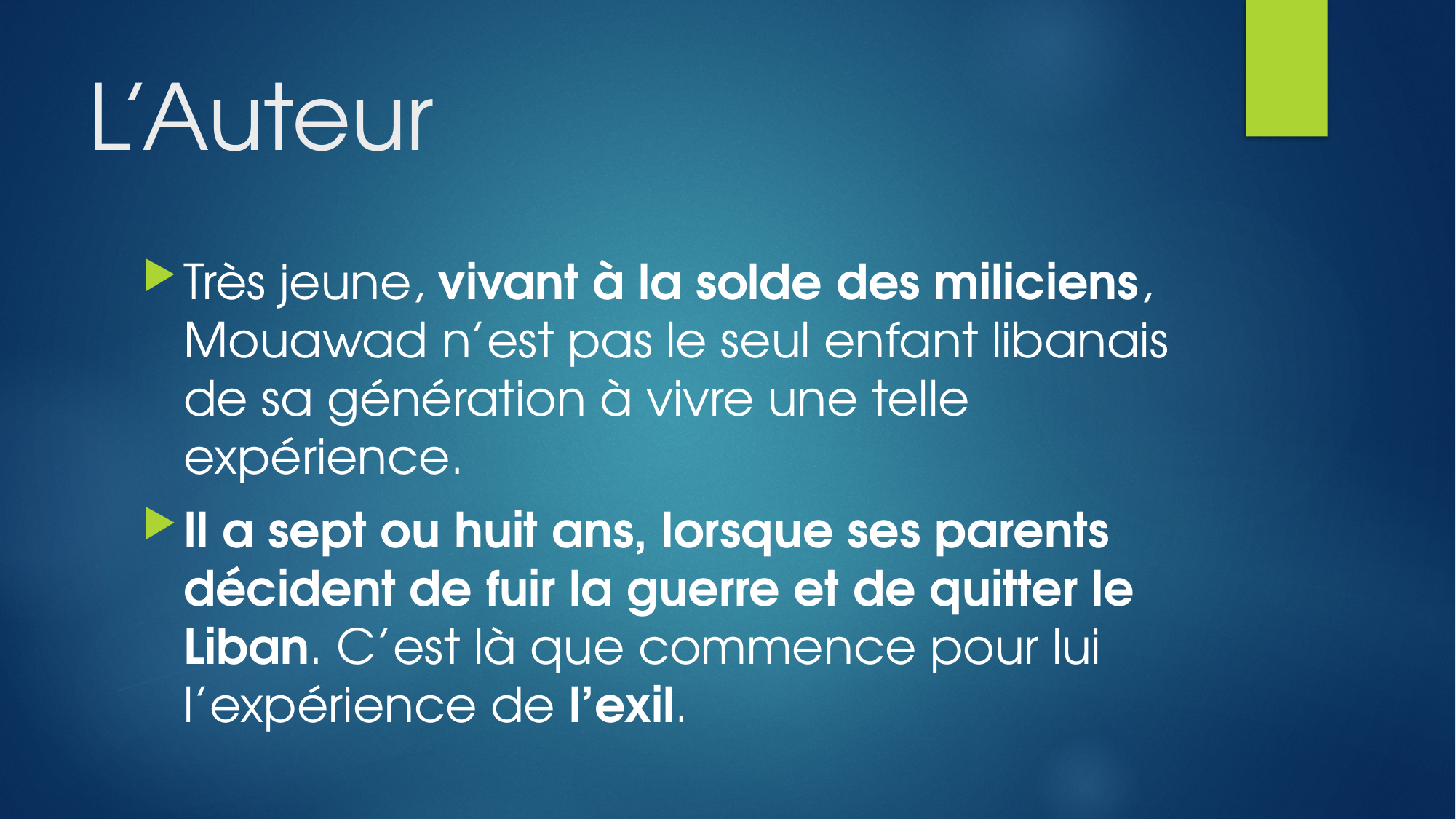

# L’Auteur
Très jeune, vivant à la solde des miliciens, Mouawad n’est pas le seul enfant libanais de sa génération à vivre une telle expérience.
Il a sept ou huit ans, lorsque ses parents décident de fuir la guerre et de quitter le Liban. C’est là que commence pour lui l’expérience de l’exil.